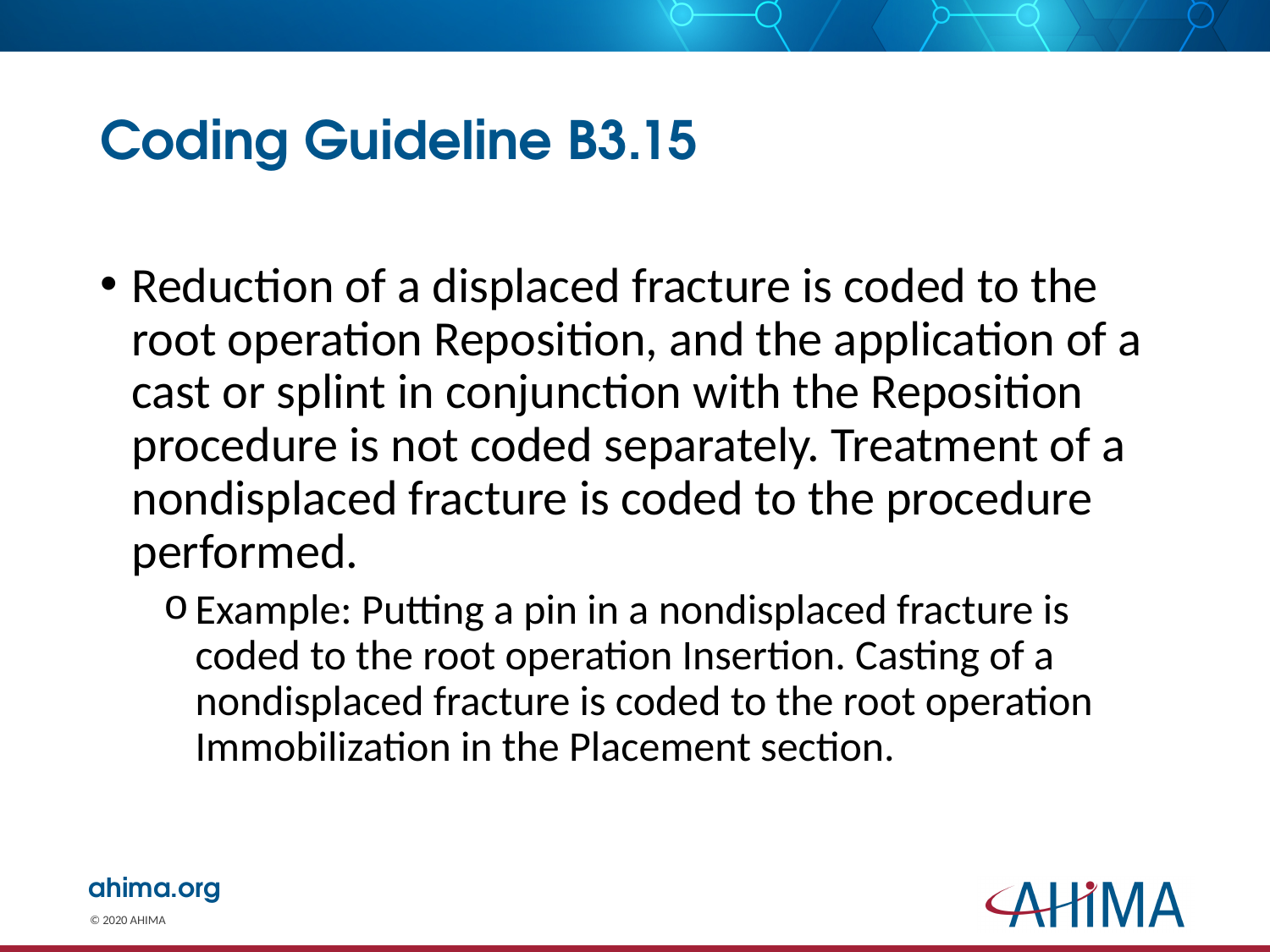

# Coding Guideline B3.15
Reduction of a displaced fracture is coded to the root operation Reposition, and the application of a cast or splint in conjunction with the Reposition procedure is not coded separately. Treatment of a nondisplaced fracture is coded to the procedure performed.
Example: Putting a pin in a nondisplaced fracture is coded to the root operation Insertion. Casting of a nondisplaced fracture is coded to the root operation Immobilization in the Placement section.